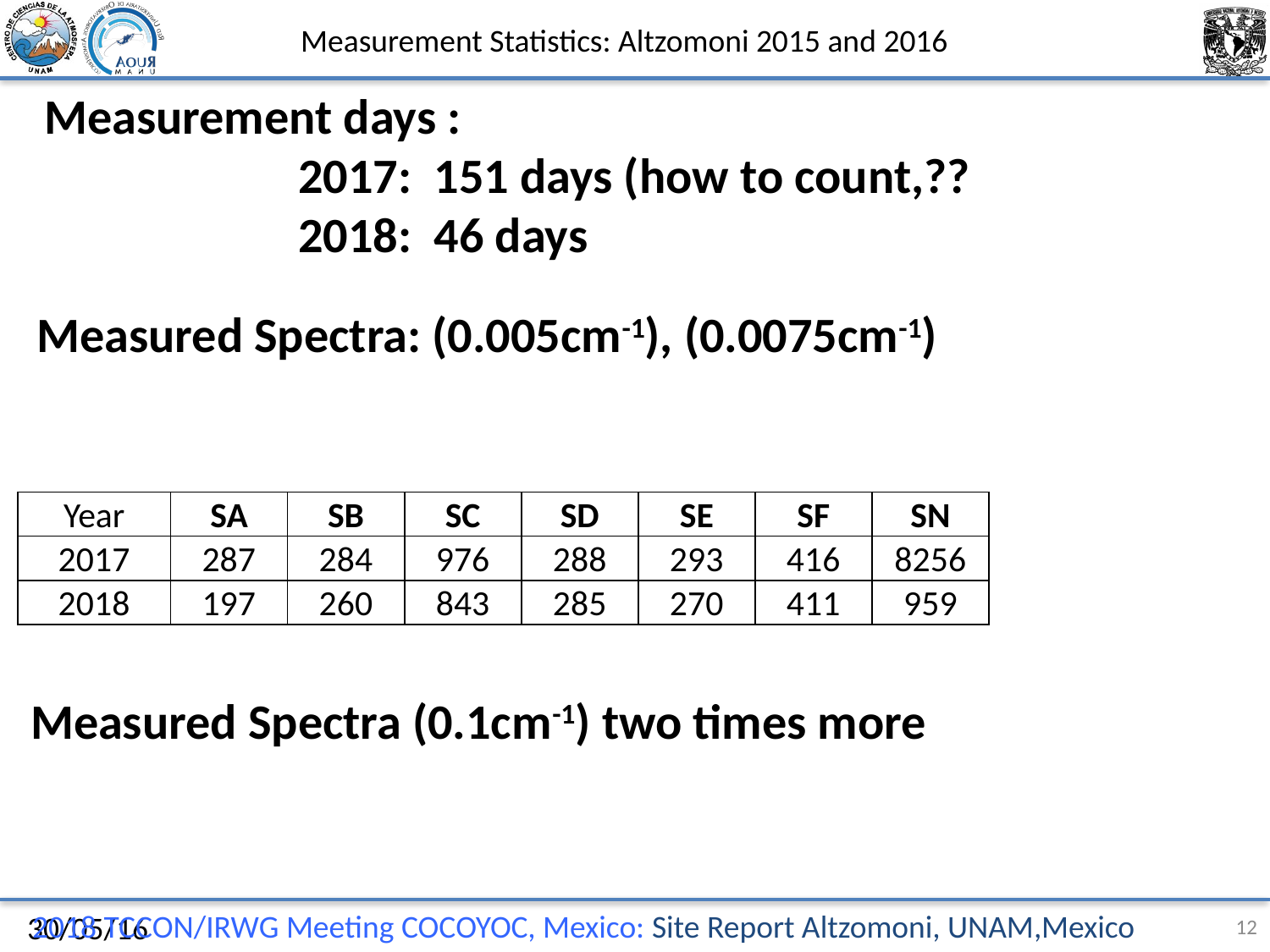

# Measurement Statistics: Altzomoni 2015 and 2016
Measurement days :
		2017:  151 days (how to count,??
		2018:  46 days

Measured Spectra: (0.005cm-1), (0.0075cm-1)

|  |  |  |  |  |  |  |  |
| --- | --- | --- | --- | --- | --- | --- | --- |
|  |  |  |  |  |  |  |  |
| Year | SA | SB | SC | SD | SE | SF | SN |
| 2017 | 287 | 284 | 976 | 288 | 293 | 416 | 8256 |
| 2018 | 197 | 260 | 843 | 285 | 270 | 411 | 959 |

Measured Spectra (0.1cm-1) two times more
 2018 TCCON/IRWG Meeting COCOYOC, Mexico: Site Report Altzomoni, UNAM,Mexico
30/05/16
12